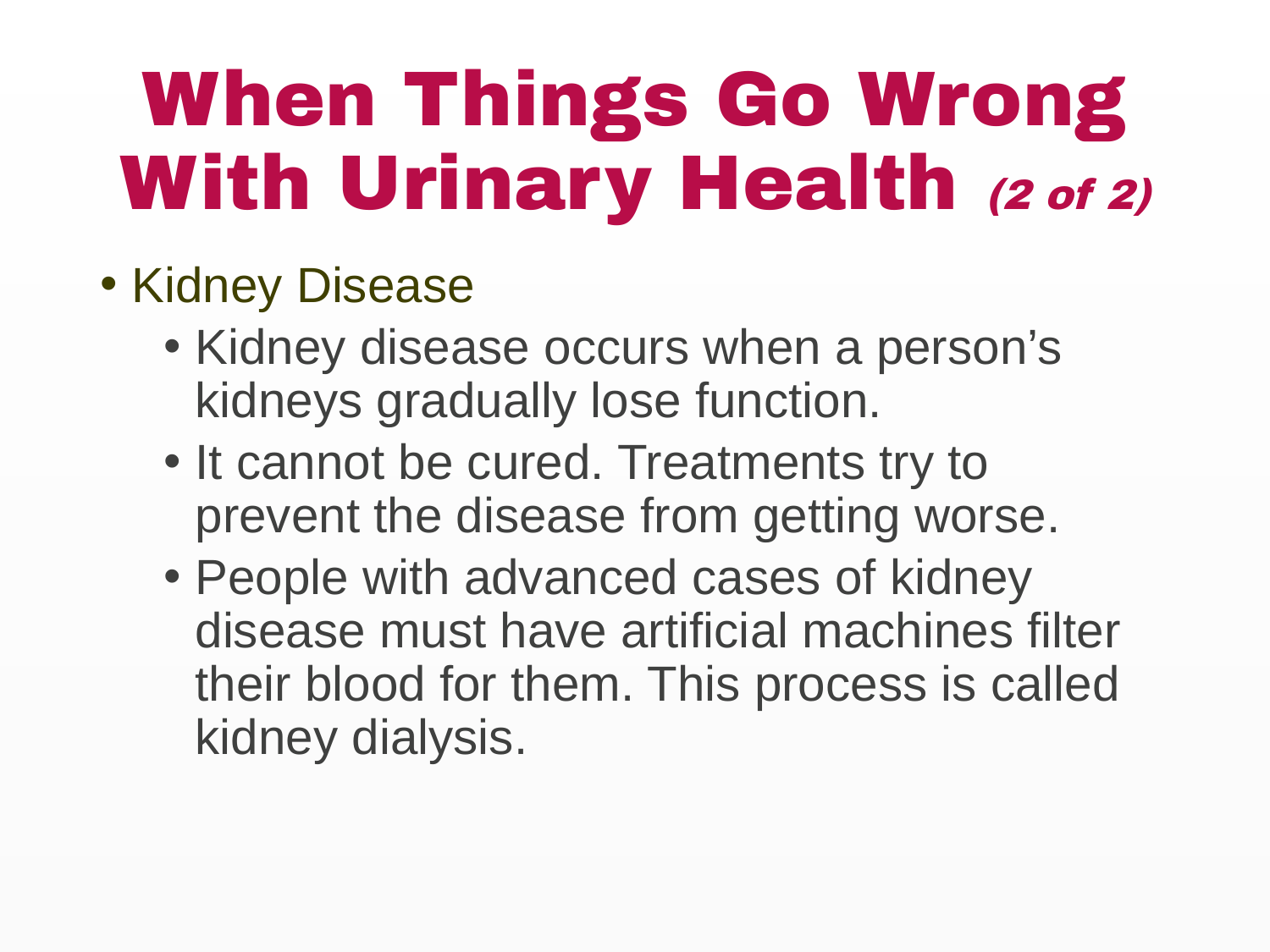

# When Things Go Wrong With Urinary Health (2 of 2)
Kidney Disease
Kidney disease occurs when a person’s kidneys gradually lose function.
It cannot be cured. Treatments try to prevent the disease from getting worse.
People with advanced cases of kidney disease must have artificial machines filter their blood for them. This process is called kidney dialysis.